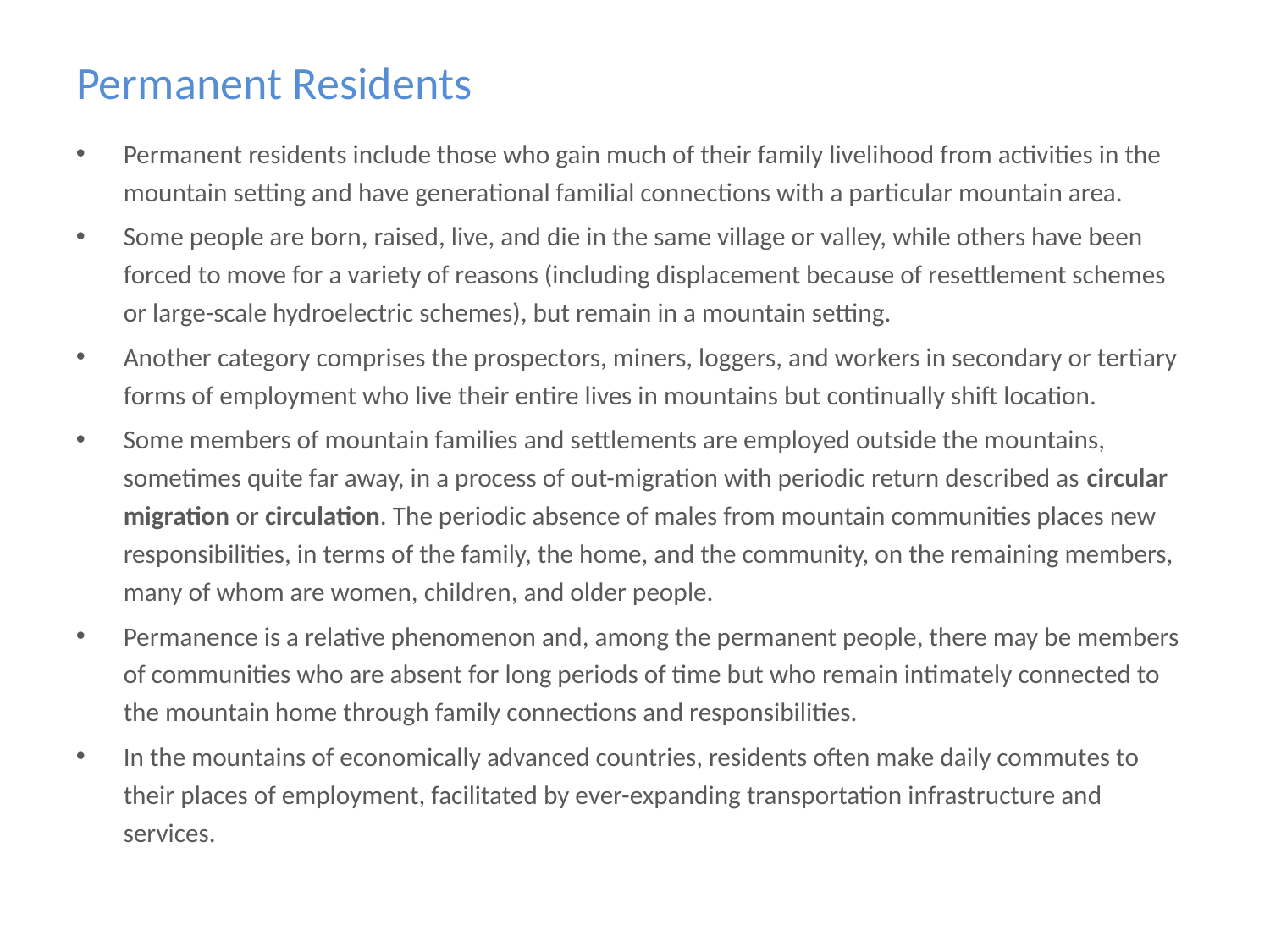

# Permanent Residents
Permanent residents include those who gain much of their family livelihood from activities in the mountain setting and have generational familial connections with a particular mountain area.
Some people are born, raised, live, and die in the same village or valley, while others have been forced to move for a variety of reasons (including displacement because of resettlement schemes or large-scale hydroelectric schemes), but remain in a mountain setting.
Another category comprises the prospectors, miners, loggers, and workers in secondary or tertiary forms of employment who live their entire lives in mountains but continually shift location.
Some members of mountain families and settlements are employed outside the mountains, sometimes quite far away, in a process of out-migration with periodic return described as circular migration or circulation. The periodic absence of males from mountain communities places new responsibilities, in terms of the family, the home, and the community, on the remaining members, many of whom are women, children, and older people.
Permanence is a relative phenomenon and, among the permanent people, there may be members of communities who are absent for long periods of time but who remain intimately connected to the mountain home through family connections and responsibilities.
In the mountains of economically advanced countries, residents often make daily commutes to their places of employment, facilitated by ever-expanding transportation infrastructure and services.